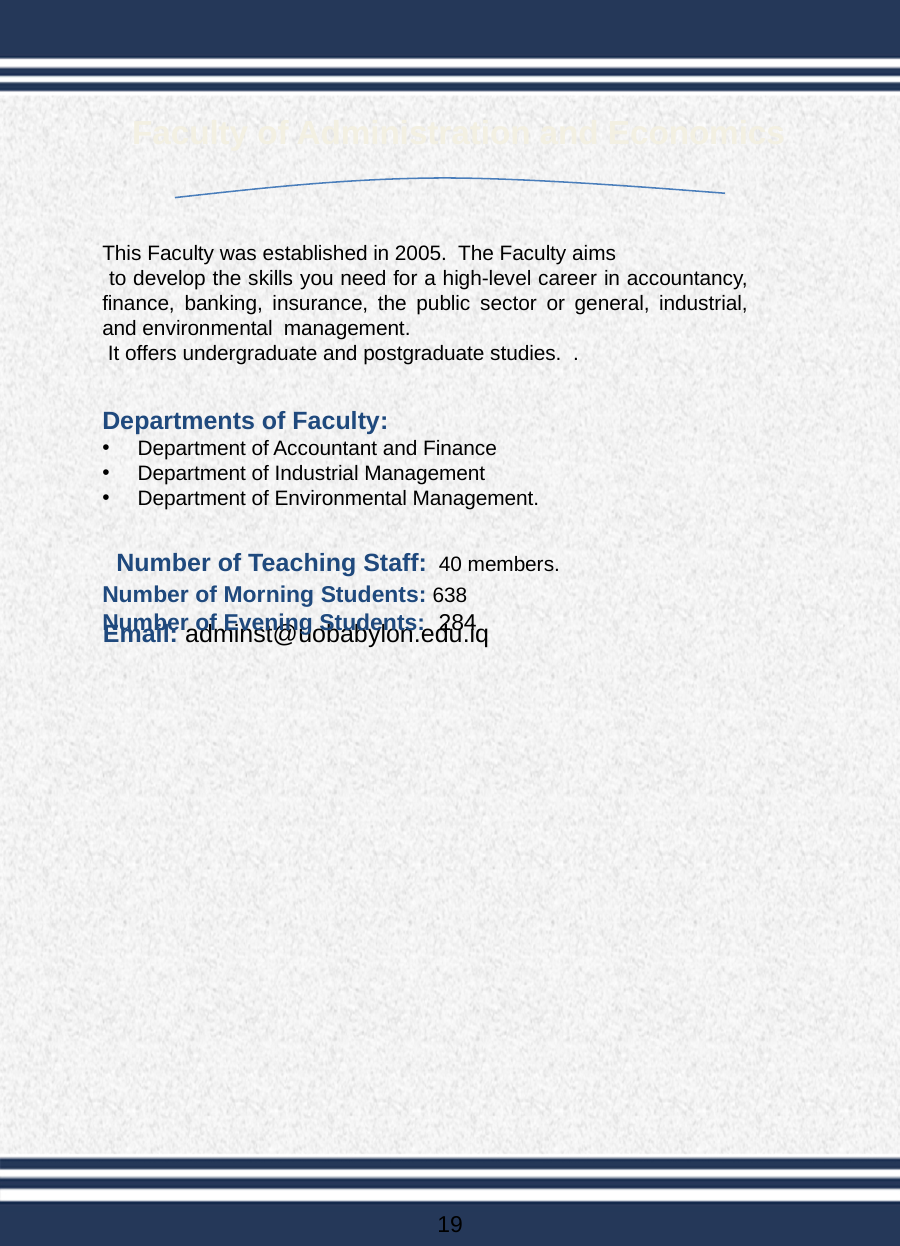

Faculty of Administration and Economics

This Faculty was established in 2005.  The Faculty aims
 to develop the skills you need for a high-level career in accountancy, finance, banking, insurance, the public sector or general, industrial, and environmental  management.
 It offers undergraduate and postgraduate studies.  .
Departments of Faculty:
Department of Accountant and Finance
Department of Industrial Management
Department of Environmental Management.

Number of Teaching Staff:  40 members.
Number of Morning Students: 638
Number of Evening Students:  284

Email: adminst@uobabylon.edu.iq
19